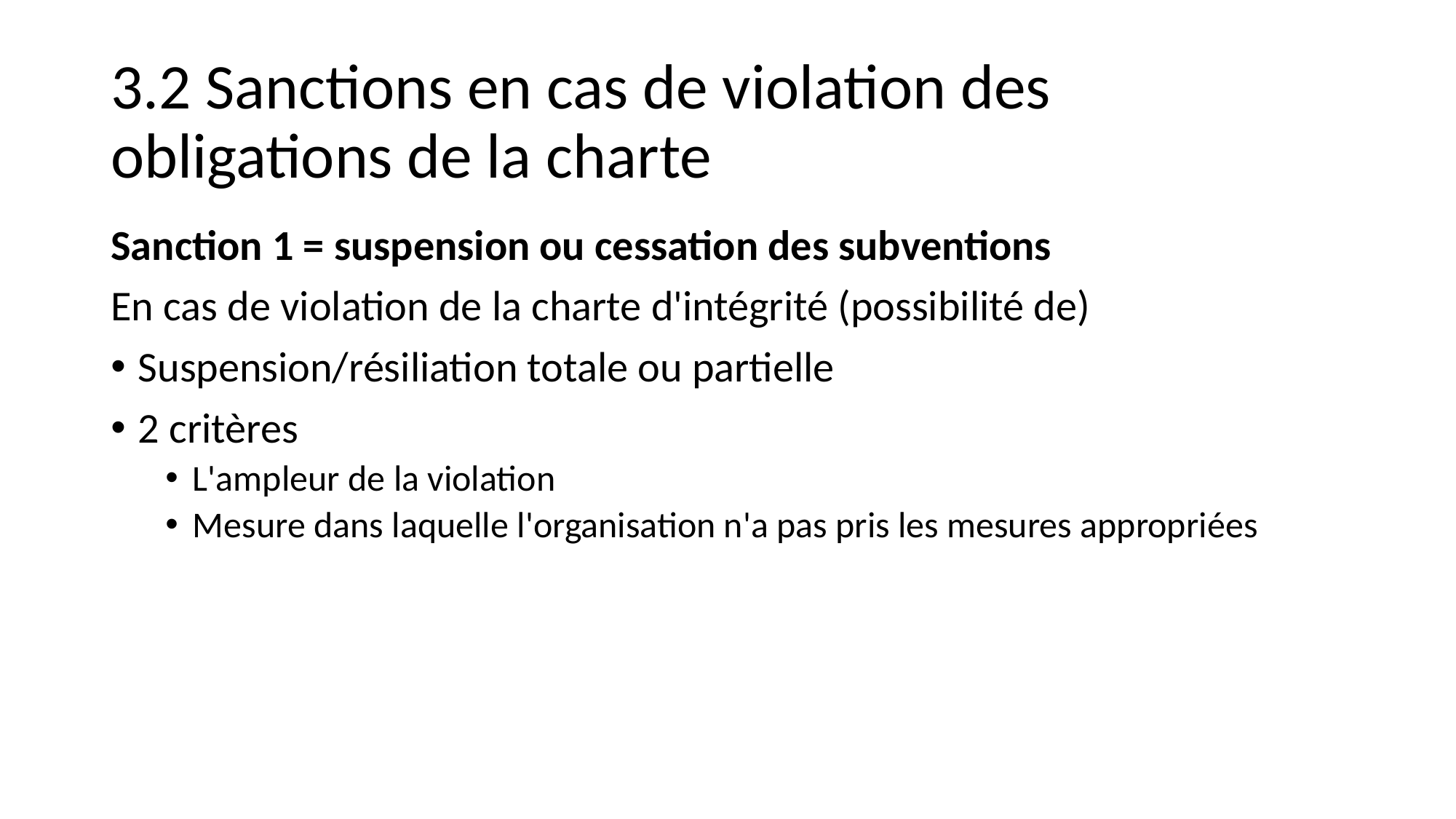

# 3.2 Sanctions en cas de violation des obligations de la charte
Sanction 1 = suspension ou cessation des subventions
En cas de violation de la charte d'intégrité (possibilité de)
Suspension/résiliation totale ou partielle
2 critères
L'ampleur de la violation
Mesure dans laquelle l'organisation n'a pas pris les mesures appropriées